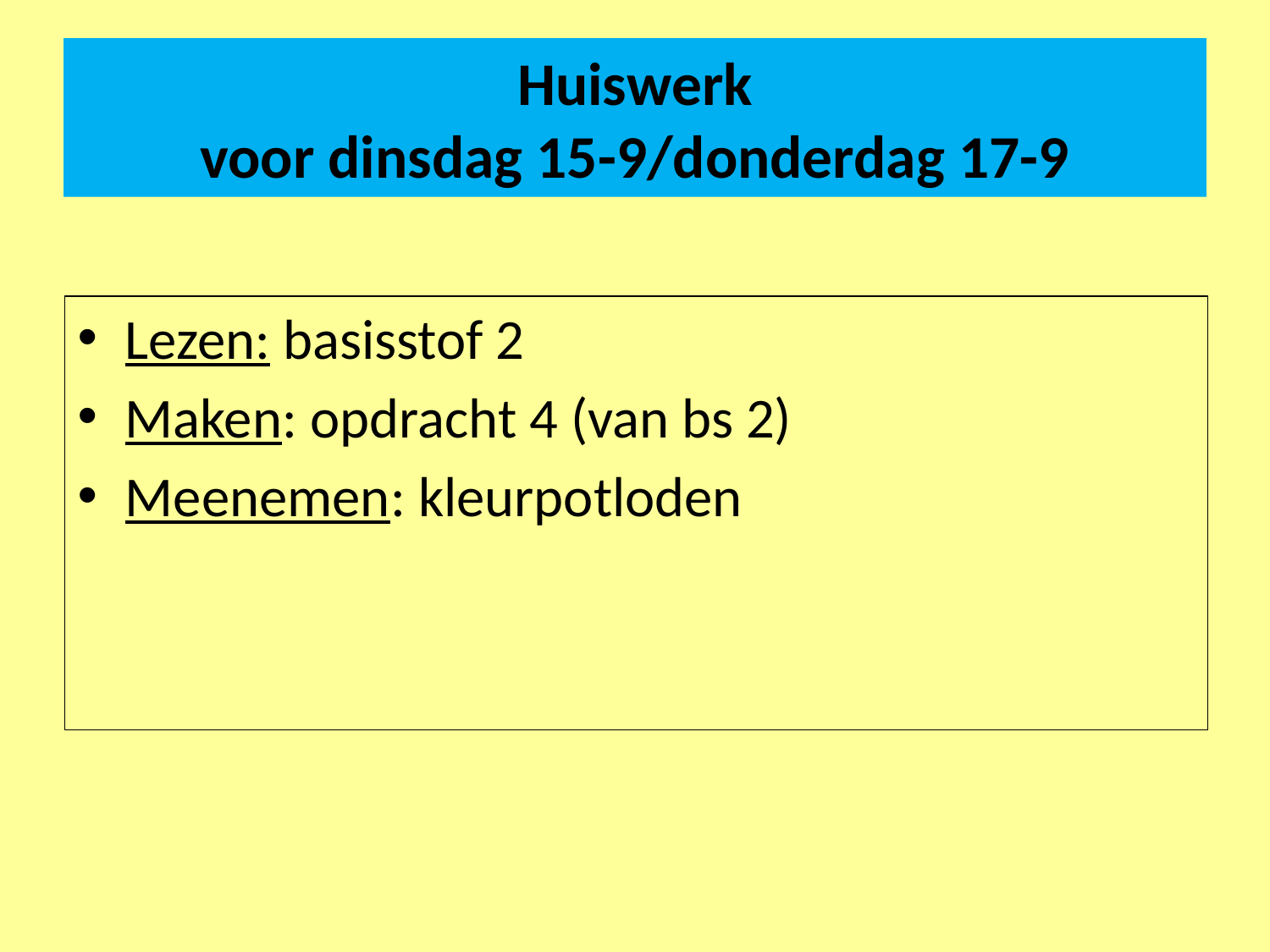

# Huiswerk voor dinsdag 15-9/donderdag 17-9
Lezen: basisstof 2
Maken: opdracht 4 (van bs 2)
Meenemen: kleurpotloden